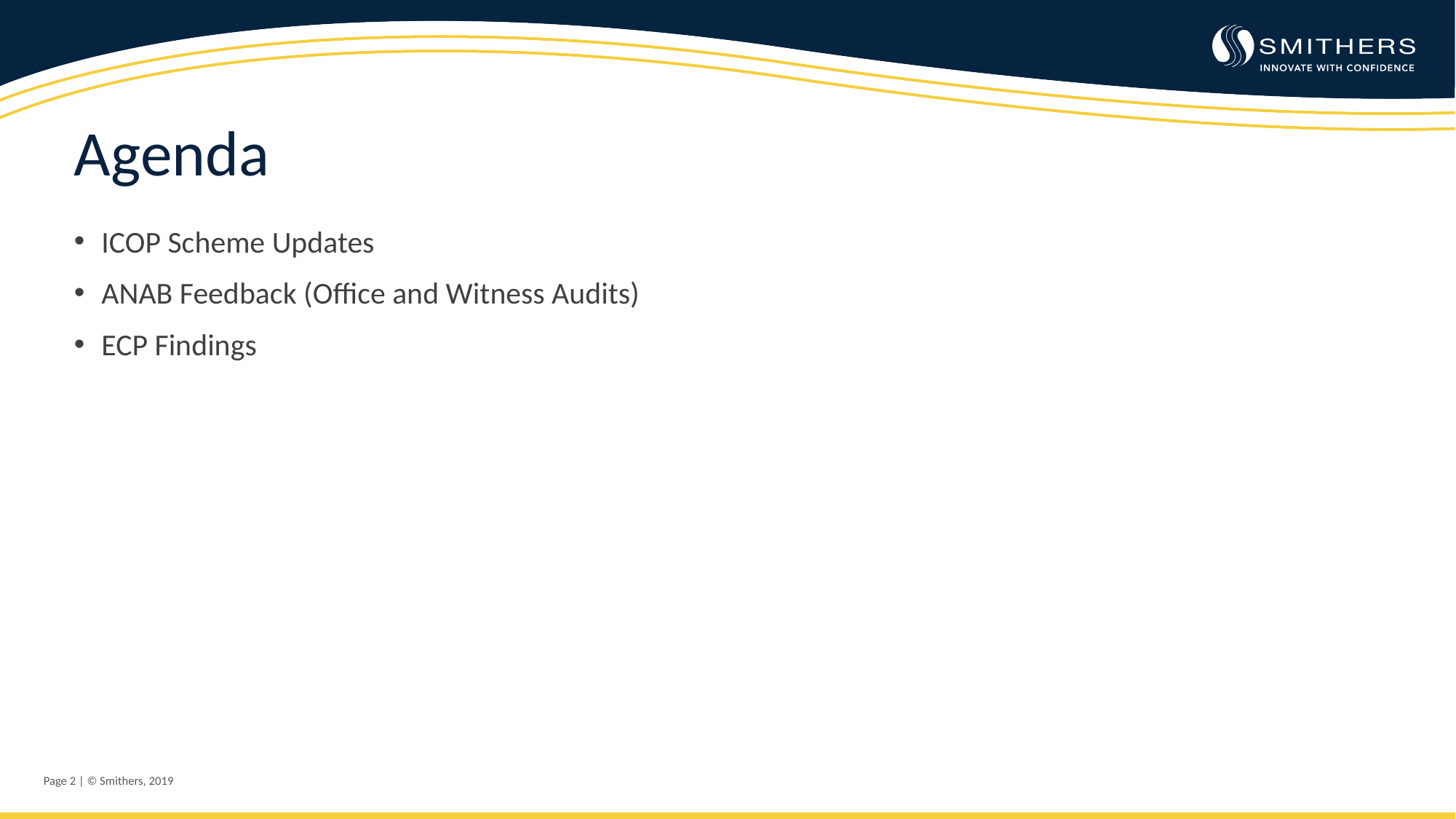

# Agenda
ICOP Scheme Updates
ANAB Feedback (Office and Witness Audits)
ECP Findings

Page 2 | © Smithers, 2019